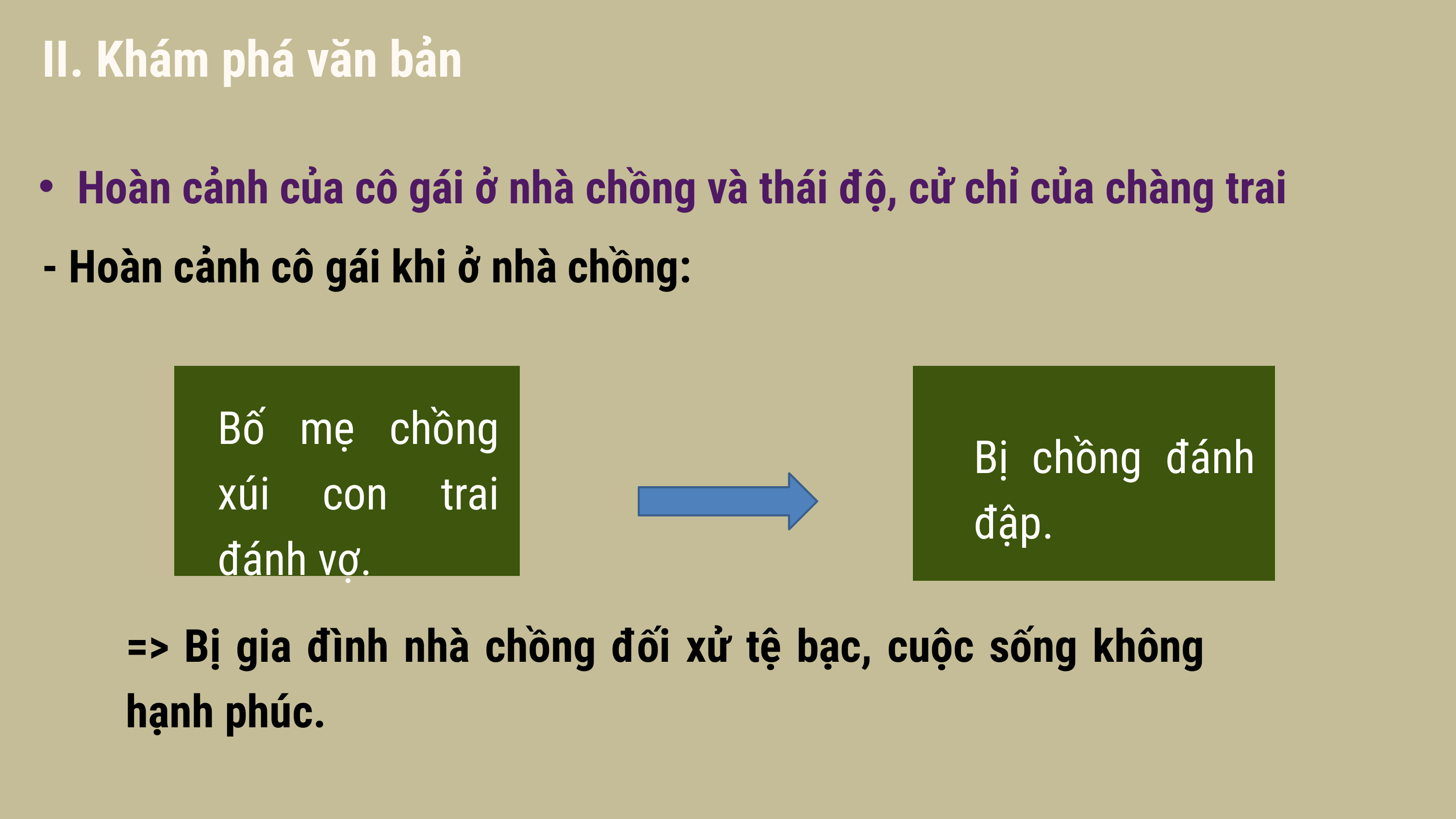

II. Khám phá văn bản
Hoàn cảnh của cô gái ở nhà chồng và thái độ, cử chỉ của chàng trai
- Hoàn cảnh cô gái khi ở nhà chồng:

Bố mẹ chồng xúi con trai đánh vợ.
Bị chồng đánh đập.

=> Bị gia đình nhà chồng đối xử tệ bạc, cuộc sống không hạnh phúc.